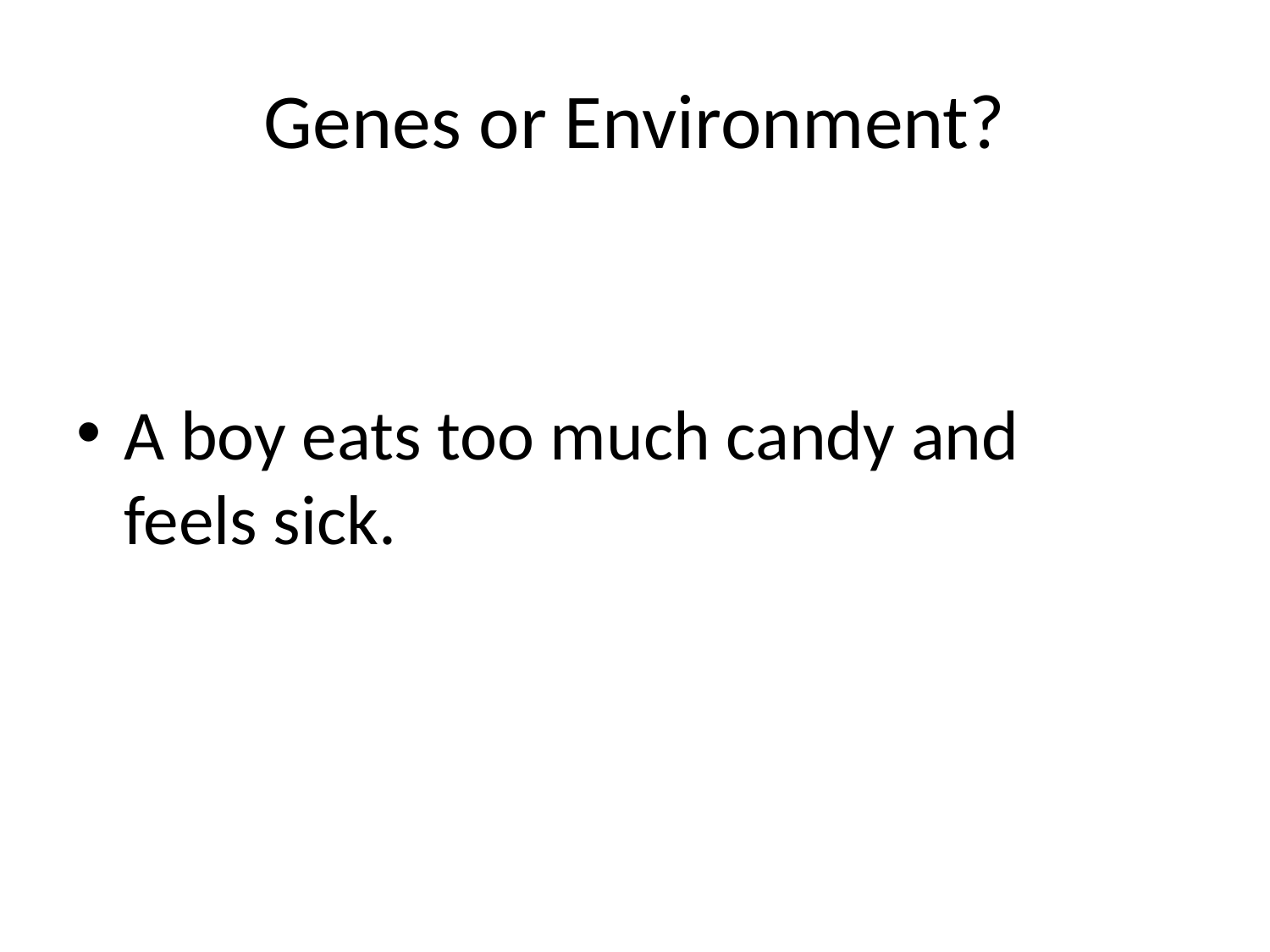

# Genes or Environment?

A boy eats too much candy and feels sick.